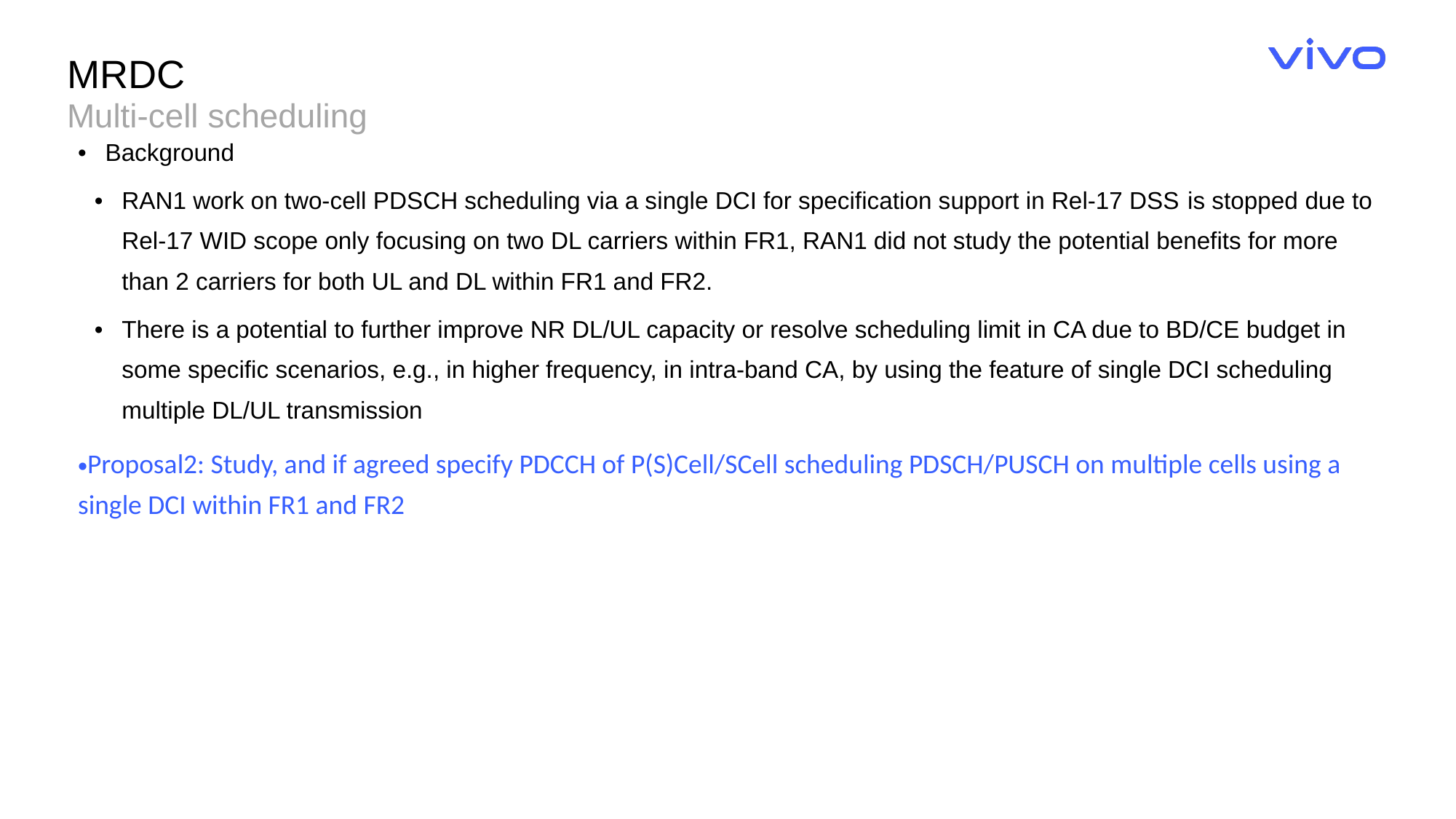

MRDC
Multi-cell scheduling
Background
RAN1 work on two-cell PDSCH scheduling via a single DCI for specification support in Rel-17 DSS is stopped due to Rel-17 WID scope only focusing on two DL carriers within FR1, RAN1 did not study the potential benefits for more than 2 carriers for both UL and DL within FR1 and FR2.
There is a potential to further improve NR DL/UL capacity or resolve scheduling limit in CA due to BD/CE budget in some specific scenarios, e.g., in higher frequency, in intra-band CA, by using the feature of single DCI scheduling multiple DL/UL transmission
Proposal2: Study, and if agreed specify PDCCH of P(S)Cell/SCell scheduling PDSCH/PUSCH on multiple cells using a single DCI within FR1 and FR2